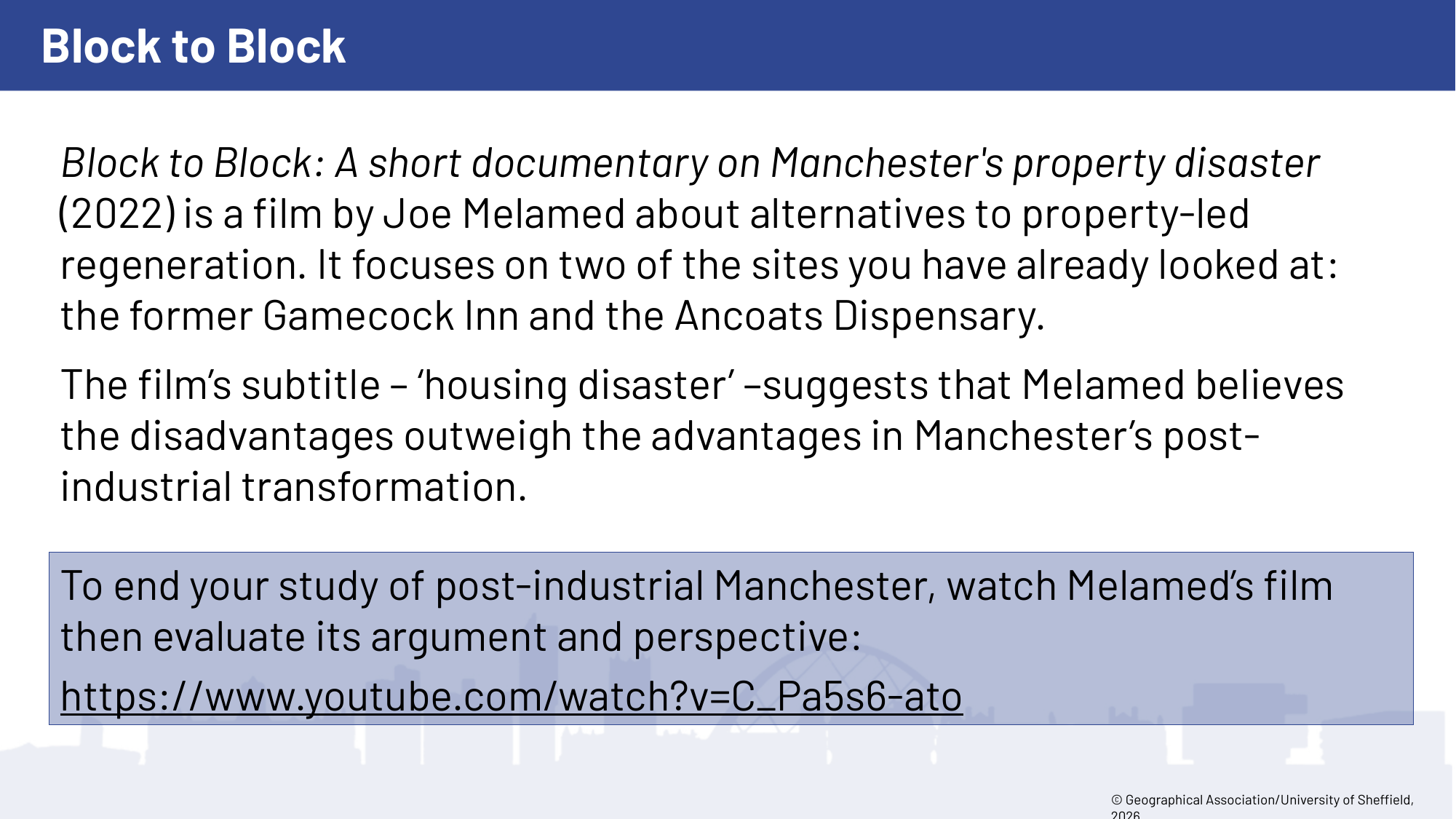

Block to Block
Block to Block: A short documentary on Manchester's property disaster (2022) is a film by Joe Melamed about alternatives to property-led regeneration. It focuses on two of the sites you have already looked at: the former Gamecock Inn and the Ancoats Dispensary.
The film’s subtitle – ‘housing disaster’ –suggests that Melamed believes the disadvantages outweigh the advantages in Manchester’s post-industrial transformation.
To end your study of post-industrial Manchester, watch Melamed’s film then evaluate its argument and perspective:
https://www.youtube.com/watch?v=C_Pa5s6-ato